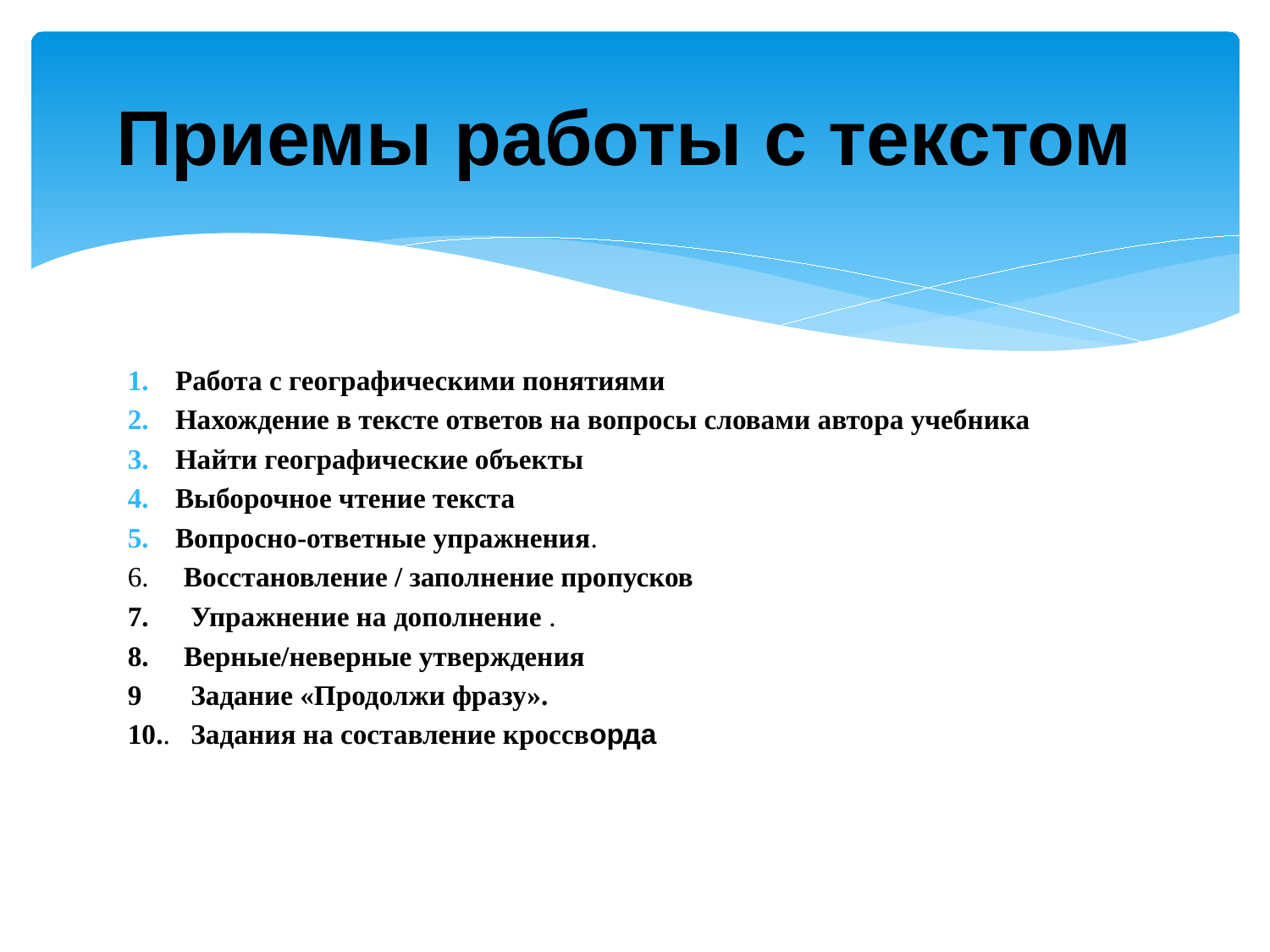

# Приемы работы с текстом
Работа с географическими понятиями
Нахождение в тексте ответов на вопросы словами автора учебника
Найти географические объекты
Выборочное чтение текста
Вопросно-ответные упражнения.
6.     Восстановление / заполнение пропусков
7.      Упражнение на дополнение .
8.     Верные/неверные утверждения
9       Задание «Продолжи фразу».
10..   Задания на составление кроссворда